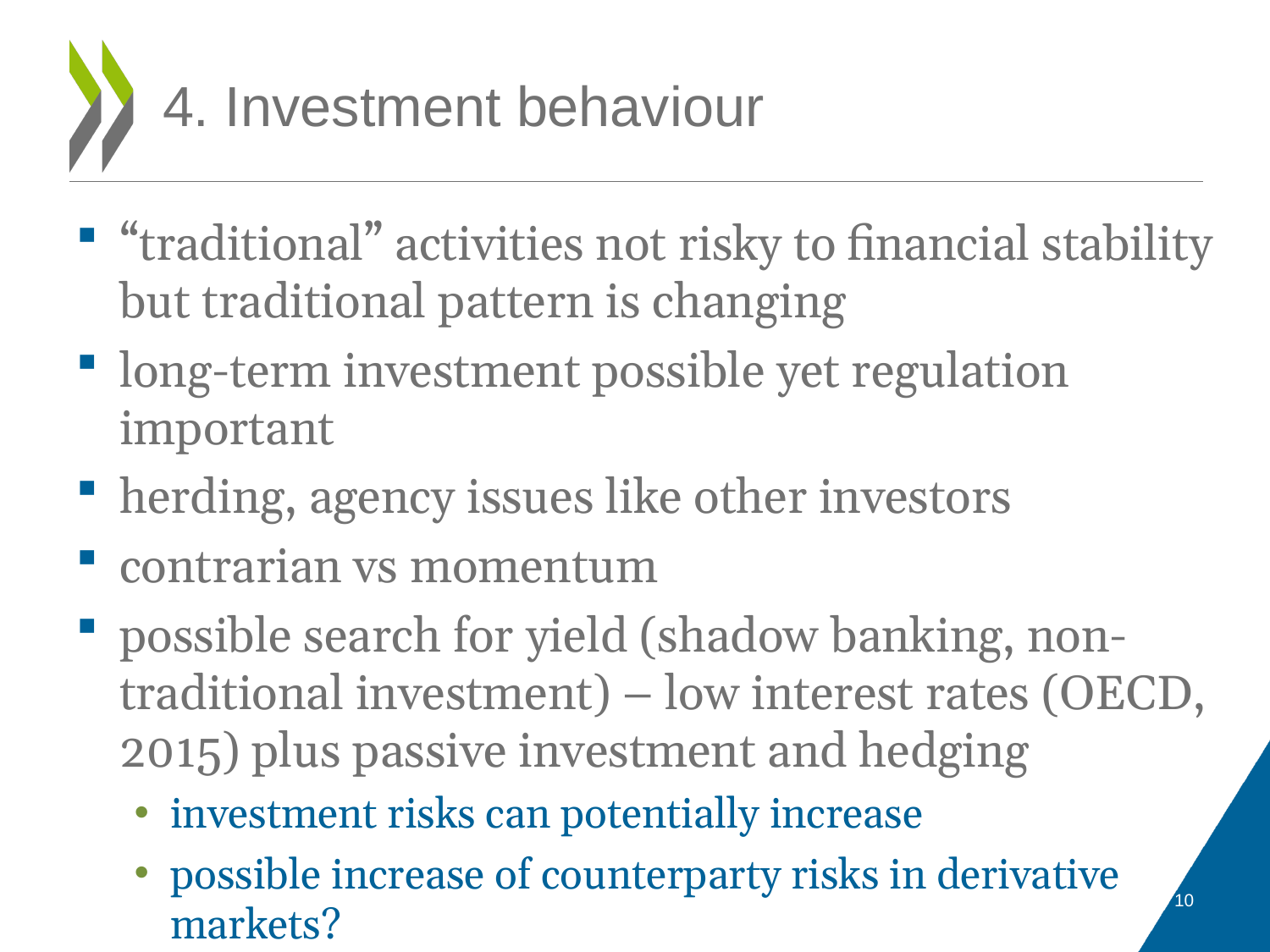

# 4. Investment behaviour
“traditional” activities not risky to financial stability but traditional pattern is changing
long-term investment possible yet regulation important
herding, agency issues like other investors
contrarian vs momentum
possible search for yield (shadow banking, non-traditional investment) – low interest rates (OECD, 2015) plus passive investment and hedging
investment risks can potentially increase
possible increase of counterparty risks in derivative markets?

10